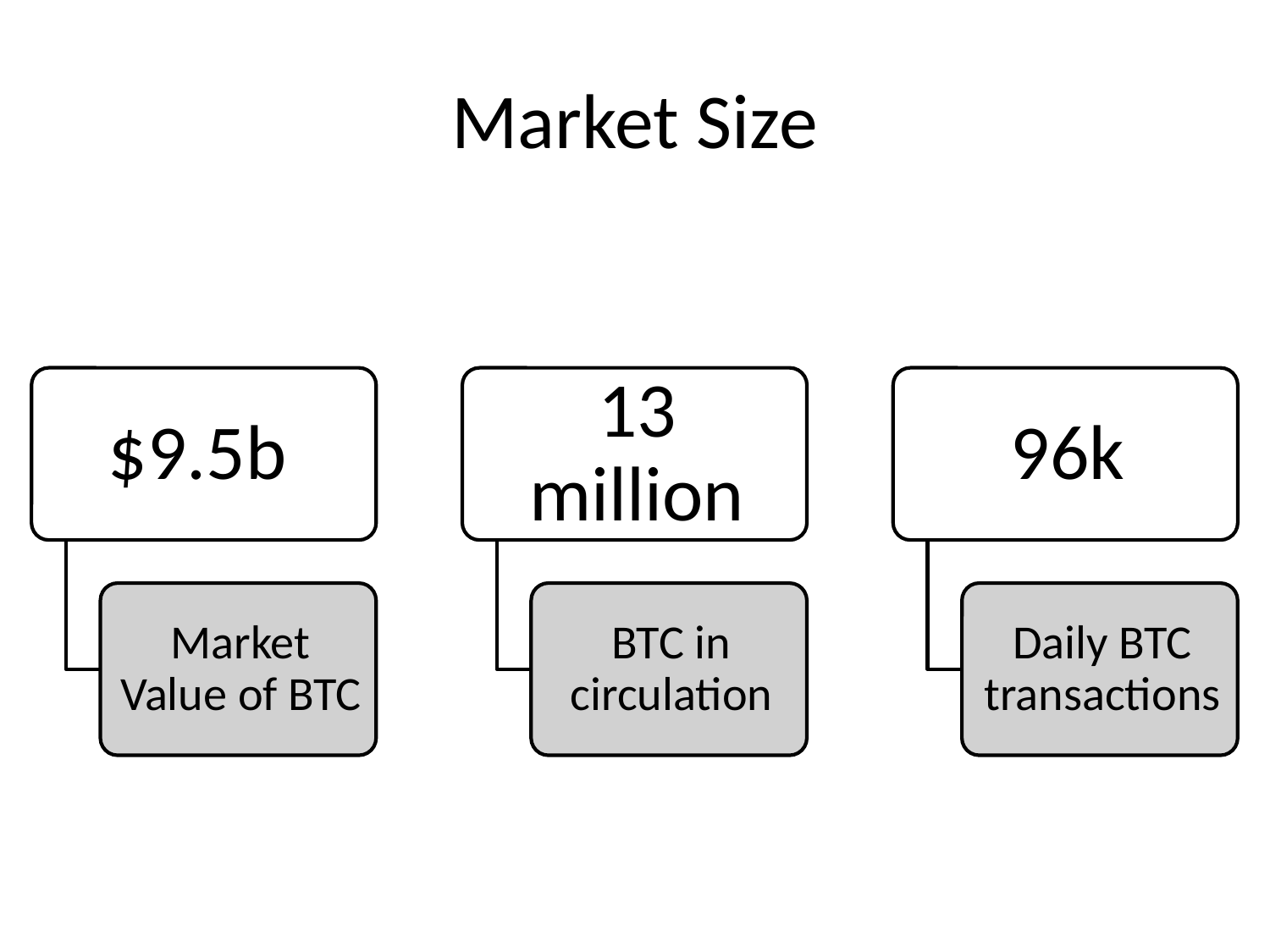

# Market Size
$9.5b
Market Value of BTC
13 million
BTC in circulation
96k
Daily BTC transactions